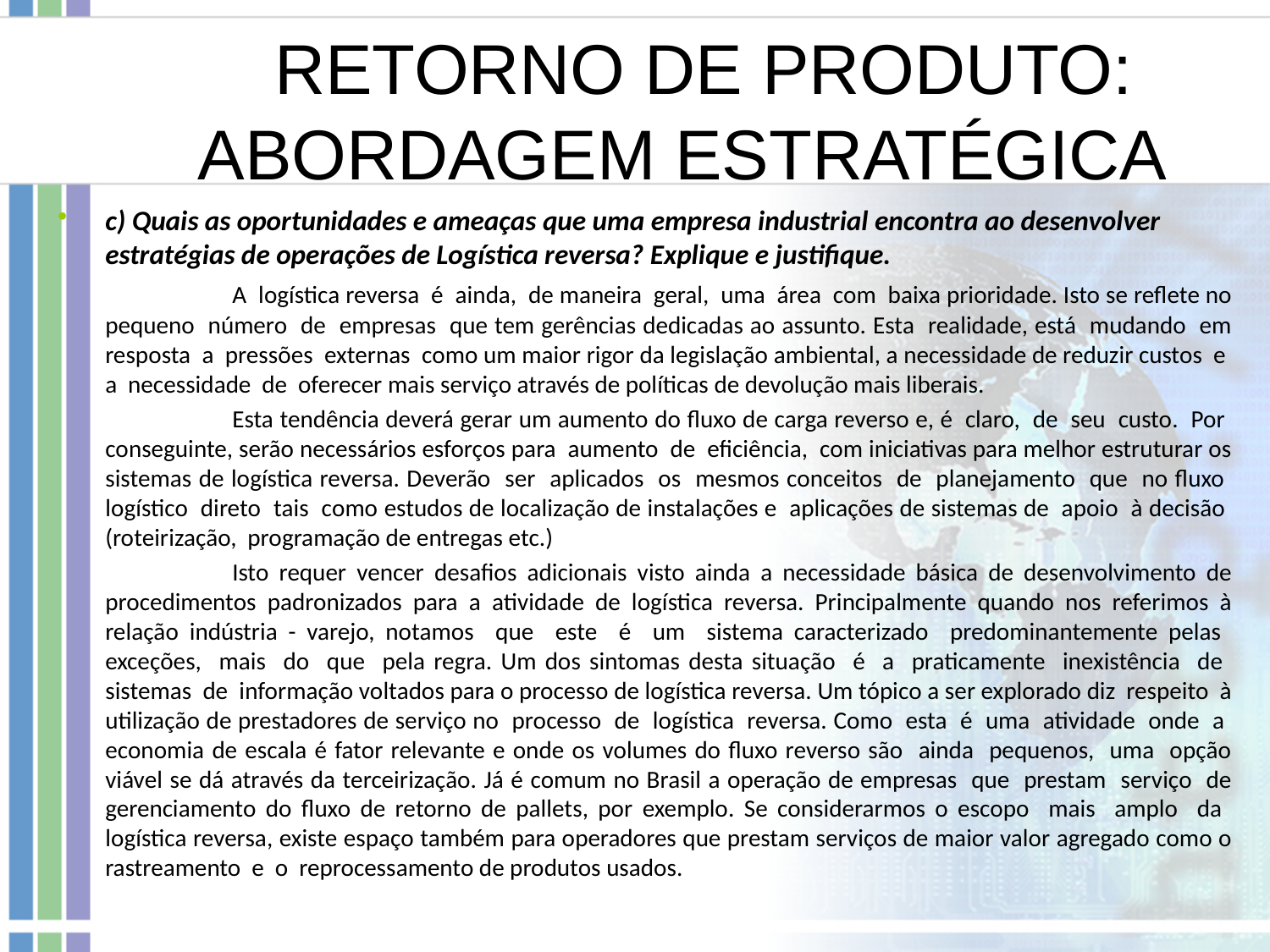

# RETORNO DE PRODUTO: ABORDAGEM ESTRATÉGICA
c) Quais as oportunidades e ameaças que uma empresa industrial encontra ao desenvolver estratégias de operações de Logística reversa? Explique e justifique.
		A  logística reversa  é  ainda,  de maneira  geral,  uma  área  com  baixa prioridade. Isto se reflete no pequeno  número  de  empresas  que tem gerências dedicadas ao assunto. Esta  realidade, está  mudando  em resposta  a  pressões  externas  como um maior rigor da legislação ambiental, a necessidade de reduzir custos  e  a  necessidade  de  oferecer mais serviço através de políticas de devolução mais liberais.
		Esta tendência deverá gerar um aumento do fluxo de carga reverso e, é  claro,  de  seu  custo.  Por  conseguinte, serão necessários esforços para  aumento  de  eficiência,  com iniciativas para melhor estruturar os sistemas de logística reversa. Deverão  ser  aplicados  os  mesmos conceitos  de  planejamento  que  no fluxo  logístico  direto  tais  como estudos de localização de instalações e  aplicações de sistemas de  apoio  à decisão  (roteirização,  programação de entregas etc.)
		Isto requer vencer desafios adicionais visto ainda a necessidade básica de desenvolvimento de procedimentos padronizados para a atividade de logística reversa. Principalmente quando nos referimos à relação indústria - varejo, notamos  que  este  é  um  sistema caracterizado  predominantemente pelas  exceções,  mais  do  que  pela regra. Um dos sintomas desta situação  é  a  praticamente  inexistência  de  sistemas  de  informação voltados para o processo de logística reversa. Um tópico a ser explorado diz  respeito  à utilização de prestadores de serviço no  processo  de  logística  reversa. Como  esta  é  uma  atividade  onde  a  economia de escala é fator relevante e onde os volumes do fluxo reverso são  ainda  pequenos,  uma  opção viável se dá através da terceirização. Já é comum no Brasil a operação de empresas  que  prestam  serviço  de gerenciamento do fluxo de retorno de pallets, por exemplo. Se considerarmos o escopo  mais  amplo  da  logística reversa, existe espaço também para operadores que prestam serviços de maior valor agregado como o rastreamento  e  o  reprocessamento de produtos usados.